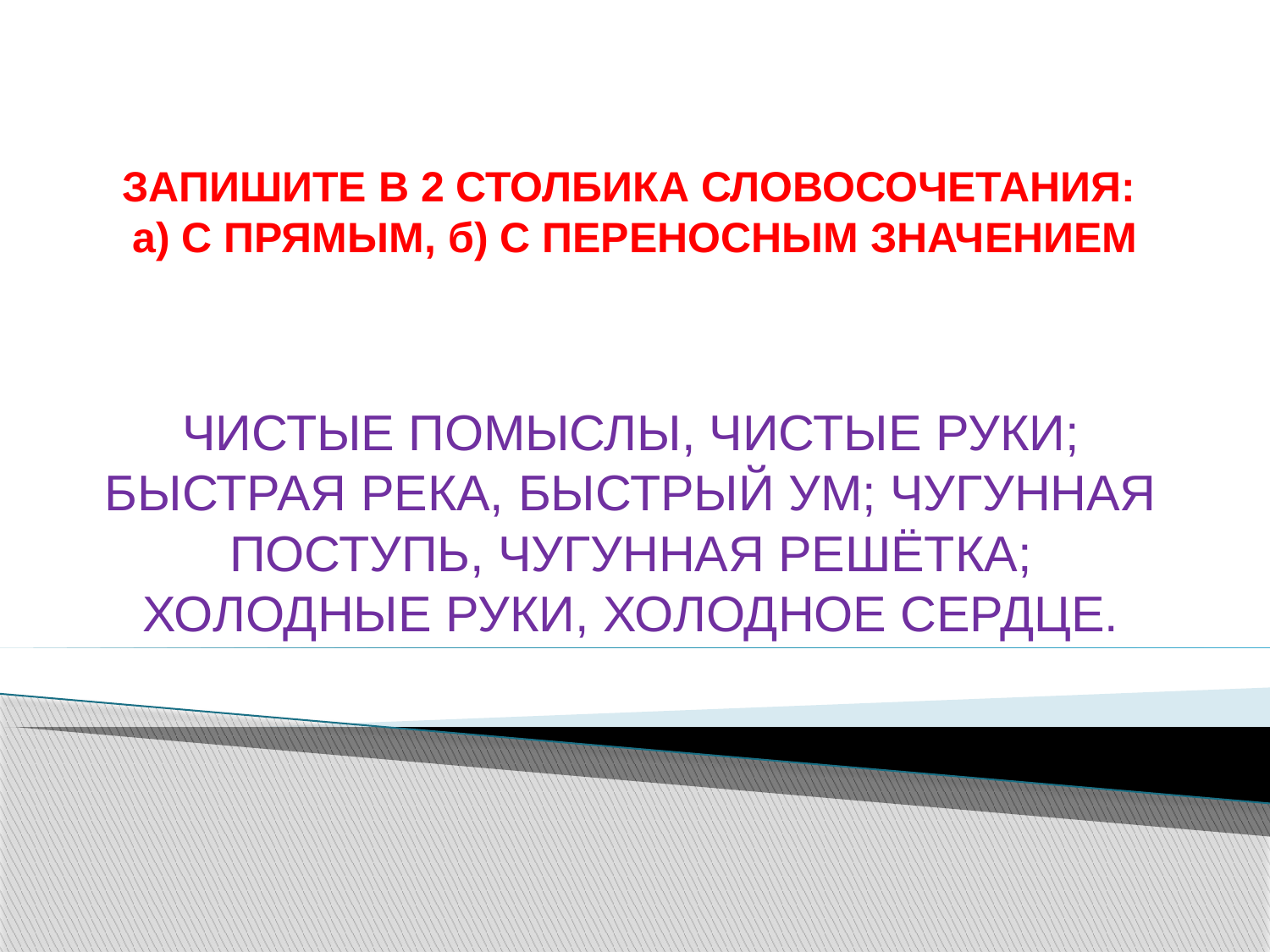

# ЗАПИШИТЕ В 2 СТОЛБИКА СЛОВОСОЧЕТАНИЯ: а) С ПРЯМЫМ, б) С ПЕРЕНОСНЫМ ЗНАЧЕНИЕМ

ЧИСТЫЕ ПОМЫСЛЫ, ЧИСТЫЕ РУКИ; БЫСТРАЯ РЕКА, БЫСТРЫЙ УМ; ЧУГУННАЯ ПОСТУПЬ, ЧУГУННАЯ РЕШЁТКА; ХОЛОДНЫЕ РУКИ, ХОЛОДНОЕ СЕРДЦЕ.